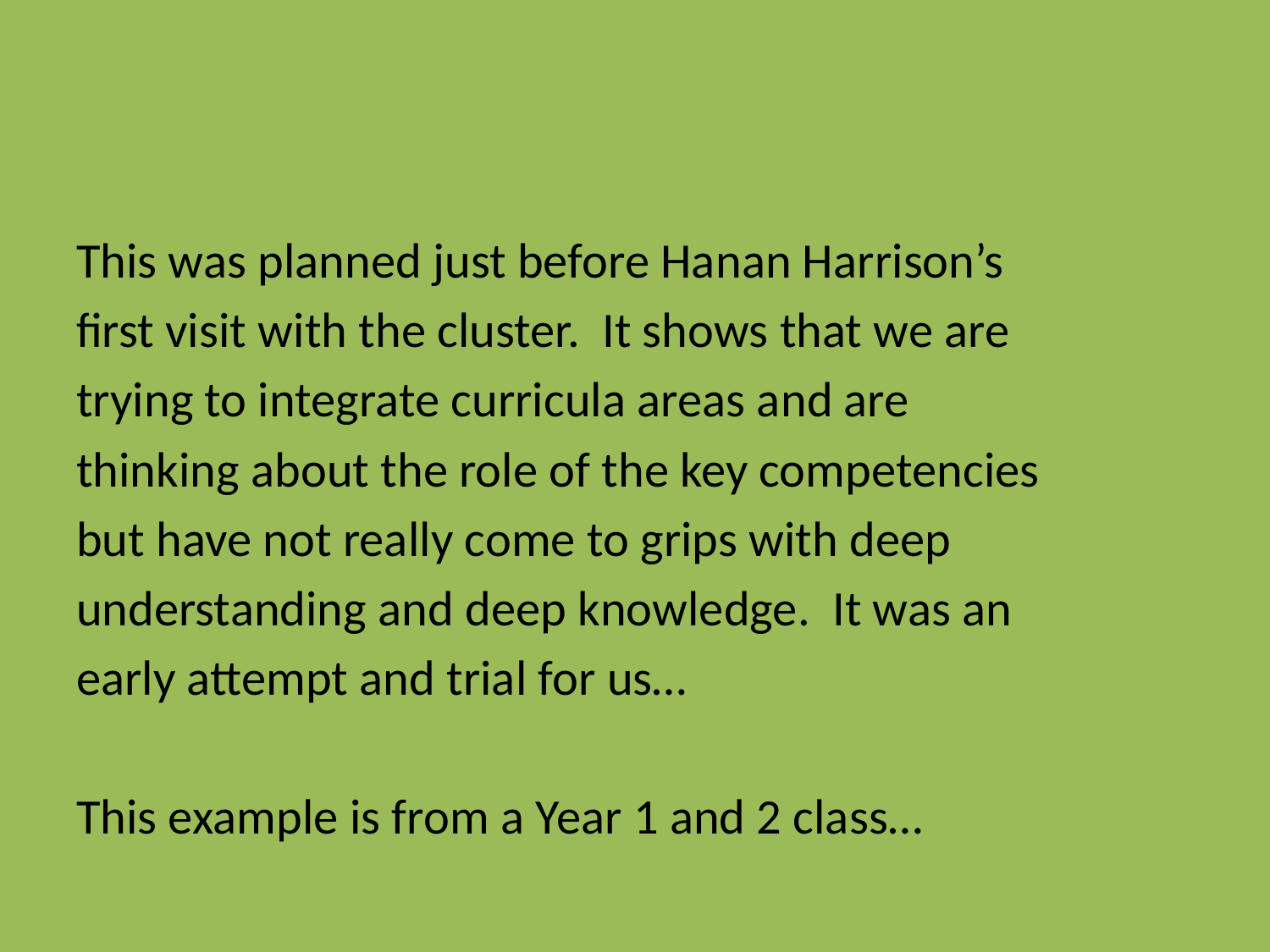

This was planned just before Hanan Harrison’s
first visit with the cluster.  It shows that we are
trying to integrate curricula areas and are
thinking about the role of the key competencies
but have not really come to grips with deep
understanding and deep knowledge.  It was an
early attempt and trial for us…

This example is from a Year 1 and 2 class…